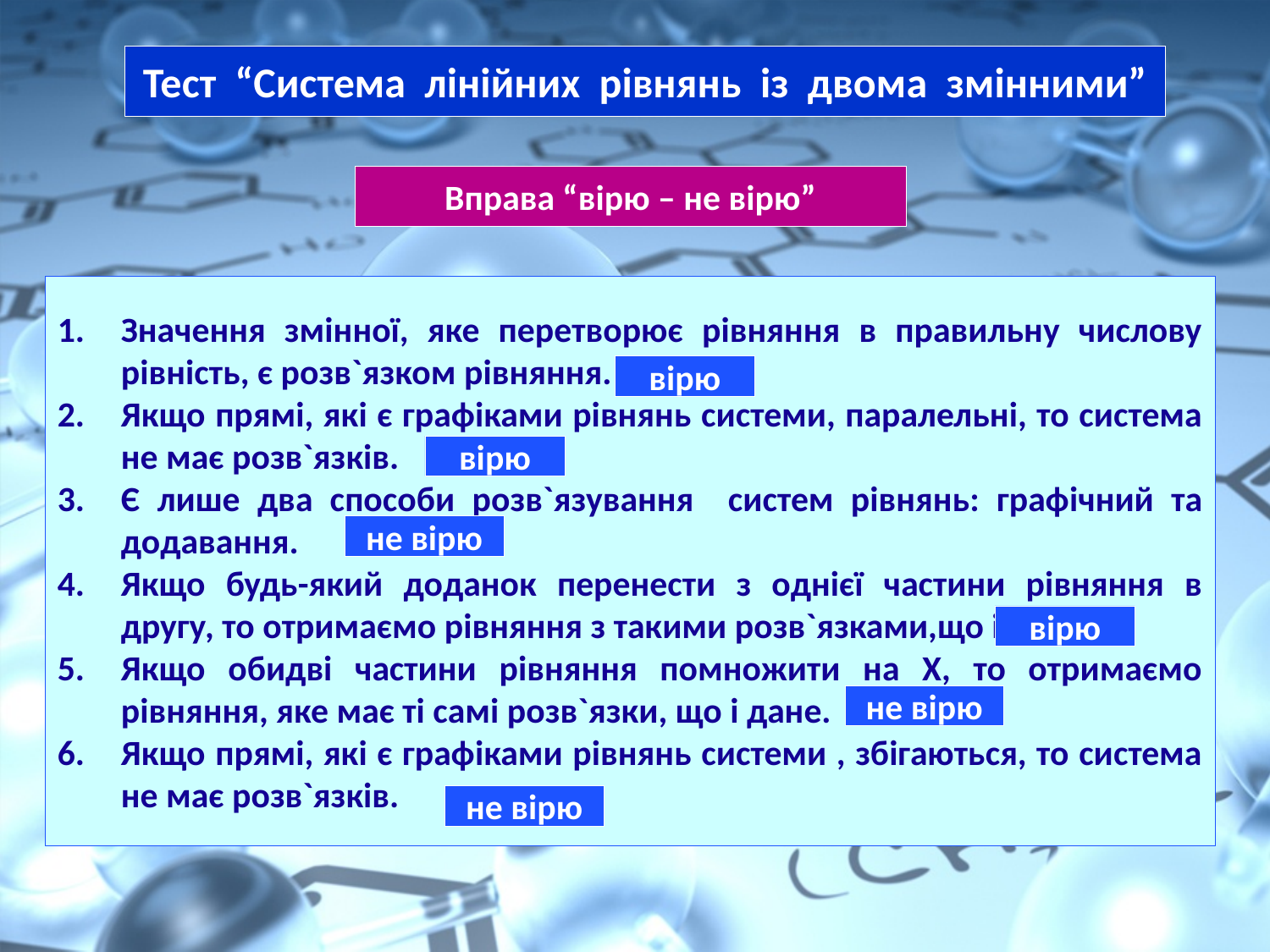

Тест  “Система  лінійних  рівнянь  із  двома  змінними”
Вправа “вірю – не вірю”
Значення змінної, яке перетворює рівняння в правильну числову рівність, є розв`язком рівняння.
Якщо прямі, які є графіками рівнянь системи, паралельні, то система не має розв`язків.
Є лише два способи розв`язування  систем рівнянь: графічний та додавання.
Якщо будь-який доданок перенести з однієї частини рівняння в другу, то отримаємо рівняння з такими розв`язками,що і дане.
Якщо обидві частини рівняння помножити на Х, то отримаємо рівняння, яке має ті самі розв`язки, що і дане.
Якщо прямі, які є графіками рівнянь системи , збігаються, то система не має розв`язків.
вірю
вірю
не вірю
вірю
не вірю
не вірю